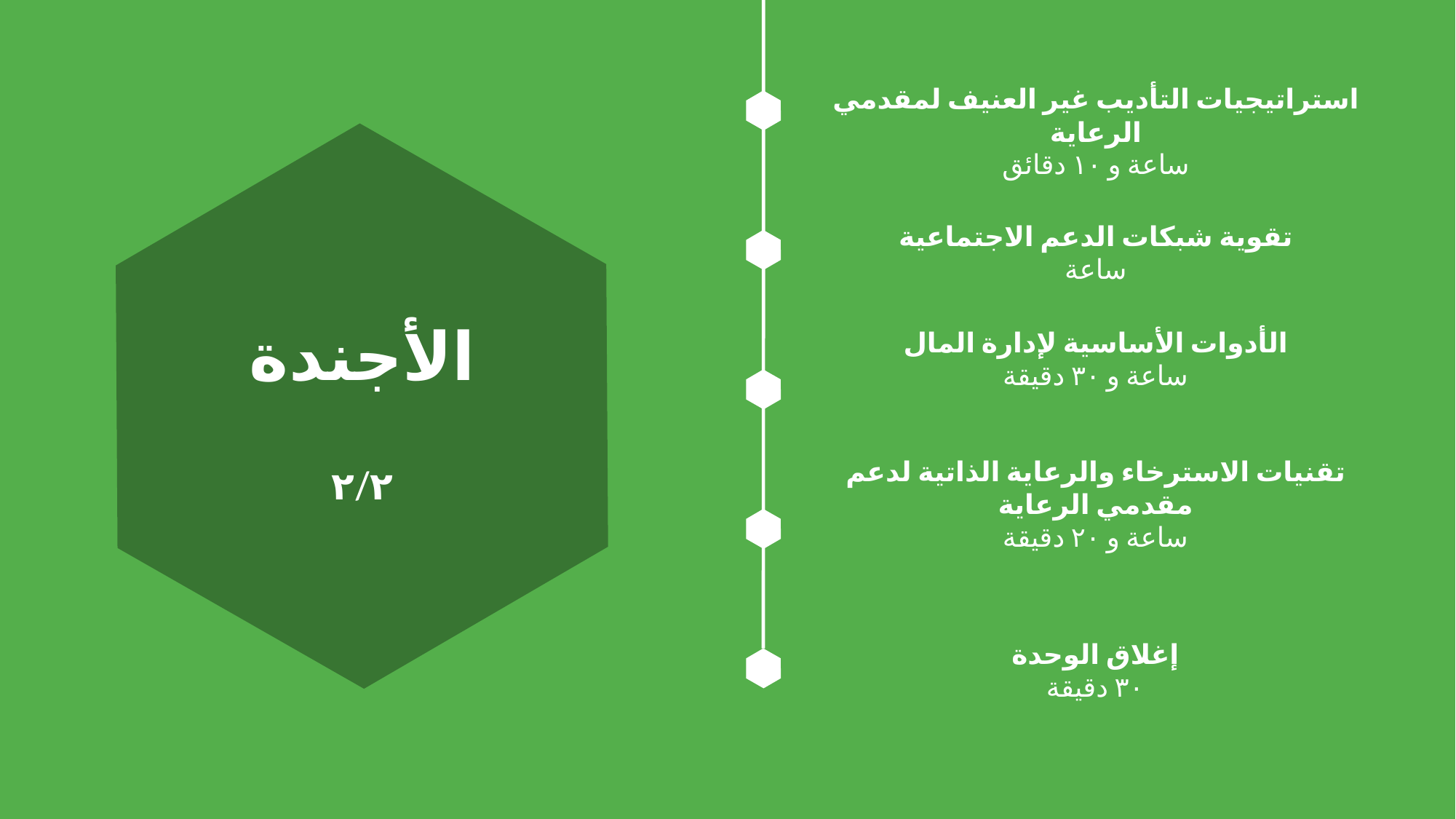

استراتيجيات التأديب غير العنيف لمقدمي الرعاية
ساعة و ١٠ دقائق

تقوية شبكات الدعم الاجتماعية
ساعة

الأدوات الأساسية لإدارة المال
ساعة و ٣٠ دقيقة

# الأجندة ٢/٢
تقنيات الاسترخاء والرعاية الذاتية لدعم مقدمي الرعاية
ساعة و ٢٠ دقيقة

إغلاق الوحدة
٣٠ دقيقة